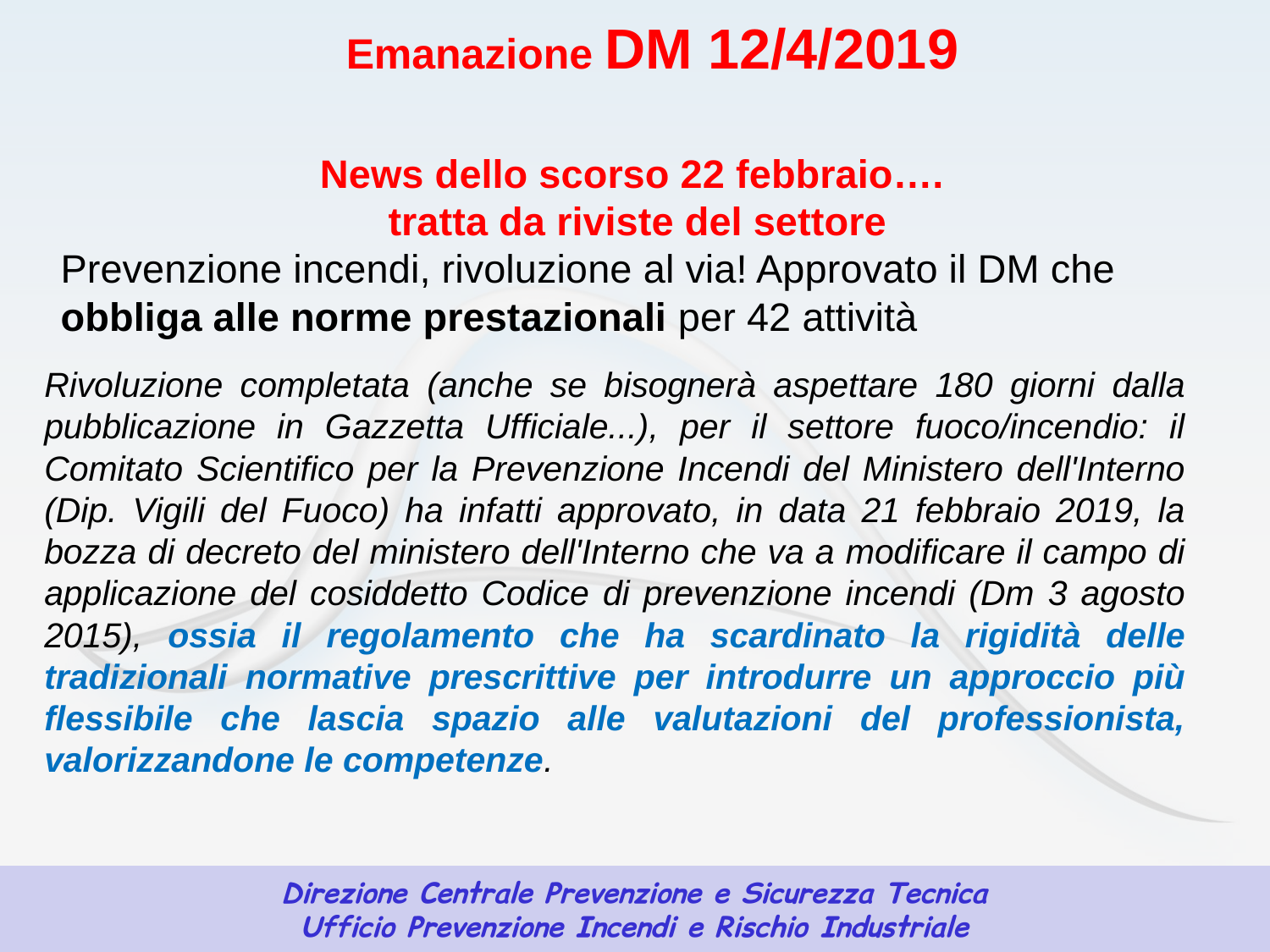

Emanazione DM 12/4/2019
News dello scorso 22 febbraio….
tratta da riviste del settore
Prevenzione incendi, rivoluzione al via! Approvato il DM che obbliga alle norme prestazionali per 42 attività
Rivoluzione completata (anche se bisognerà aspettare 180 giorni dalla pubblicazione in Gazzetta Ufficiale...), per il settore fuoco/incendio: il Comitato Scientifico per la Prevenzione Incendi del Ministero dell'Interno (Dip. Vigili del Fuoco) ha infatti approvato, in data 21 febbraio 2019, la bozza di decreto del ministero dell'Interno che va a modificare il campo di applicazione del cosiddetto Codice di prevenzione incendi (Dm 3 agosto 2015), ossia il regolamento che ha scardinato la rigidità delle tradizionali normative prescrittive per introdurre un approccio più flessibile che lascia spazio alle valutazioni del professionista, valorizzandone le competenze.